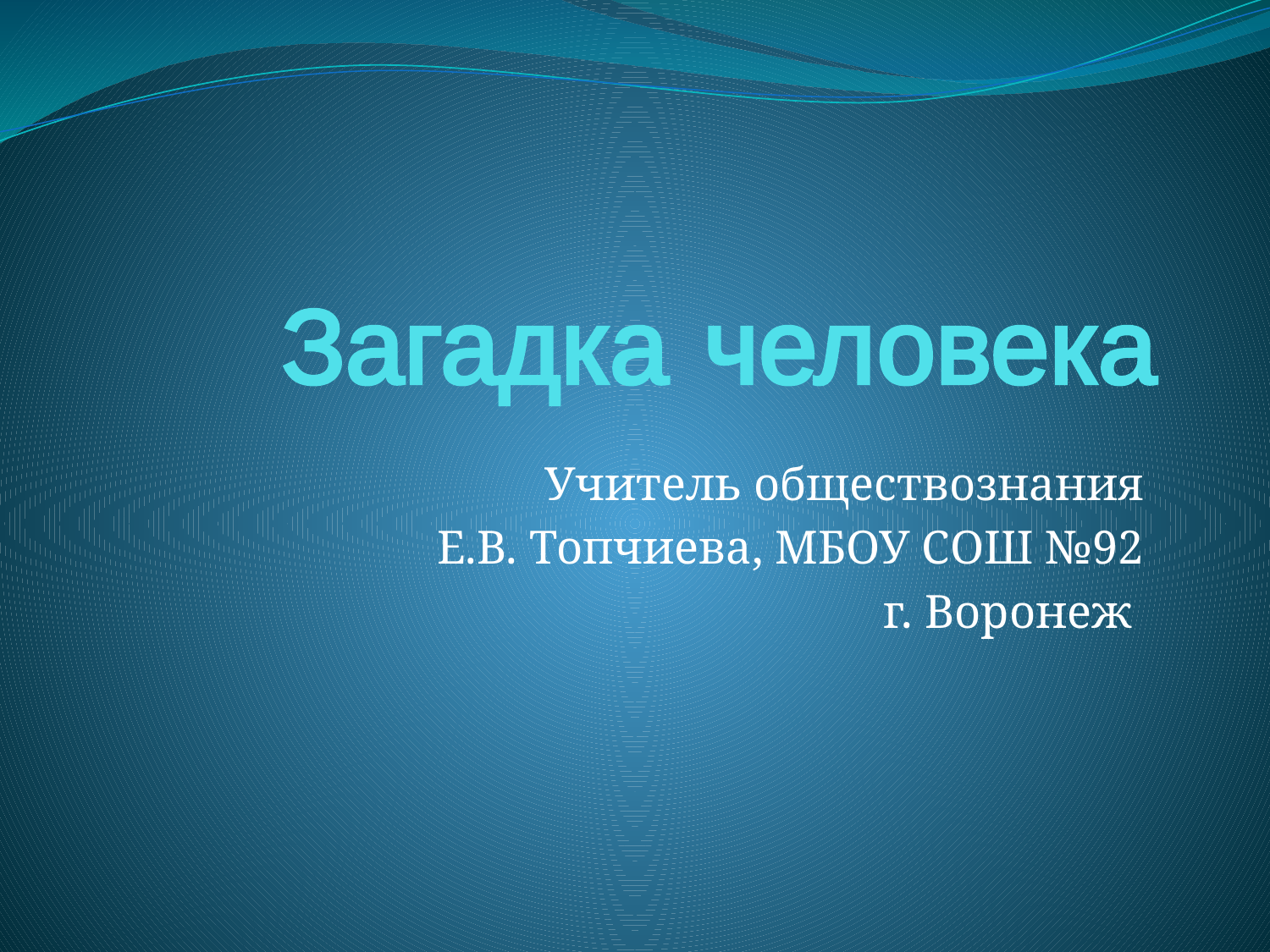

# Загадка человека
Учитель обществознания
Е.В. Топчиева, МБОУ СОШ №92
г. Воронеж